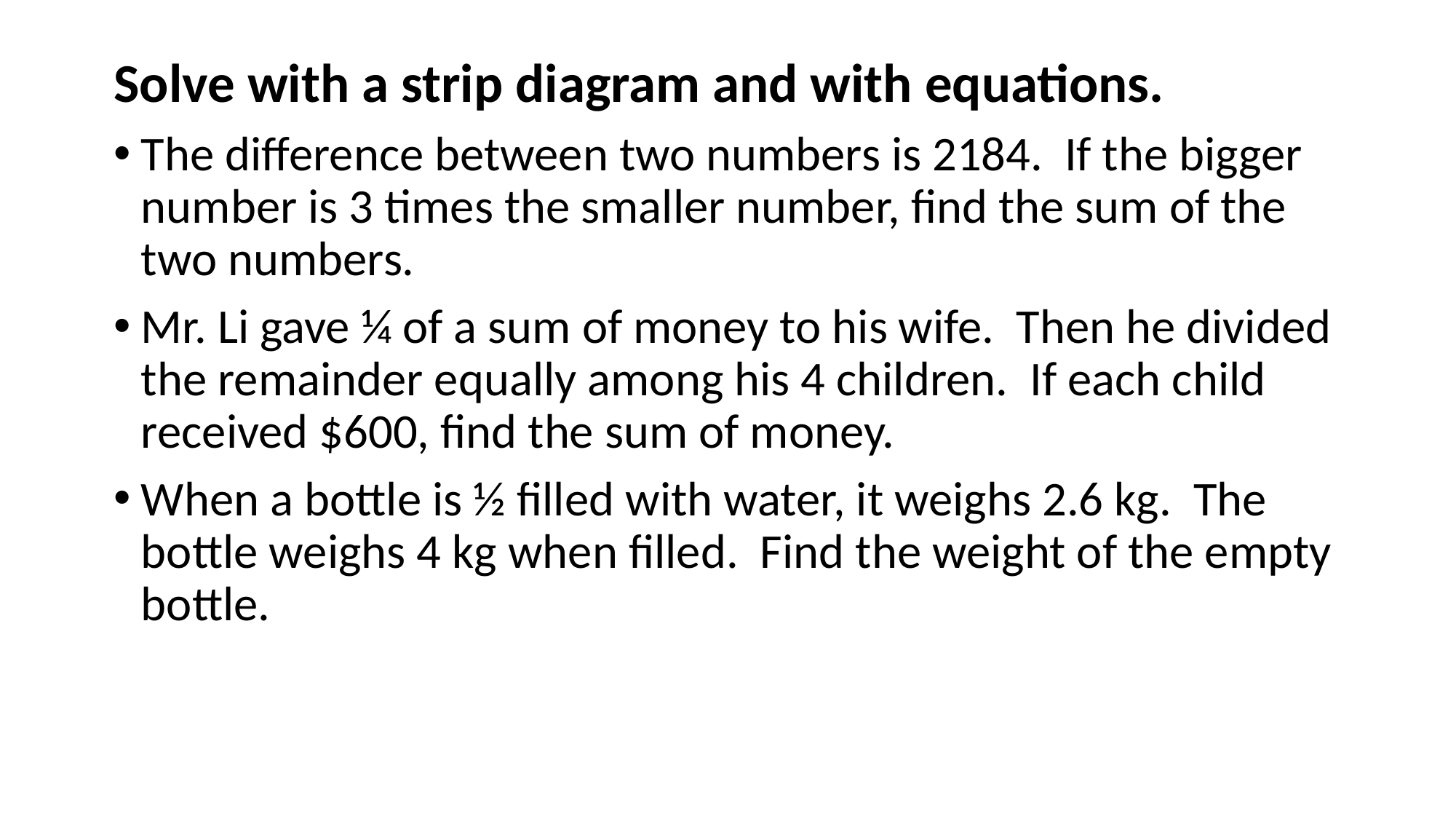

Solve with a strip diagram and with equations.
The difference between two numbers is 2184.  If the bigger number is 3 times the smaller number, find the sum of the two numbers.
Mr. Li gave ¼ of a sum of money to his wife.  Then he divided the remainder equally among his 4 children.  If each child received $600, find the sum of money.
When a bottle is ½ filled with water, it weighs 2.6 kg.  The bottle weighs 4 kg when filled.  Find the weight of the empty bottle.